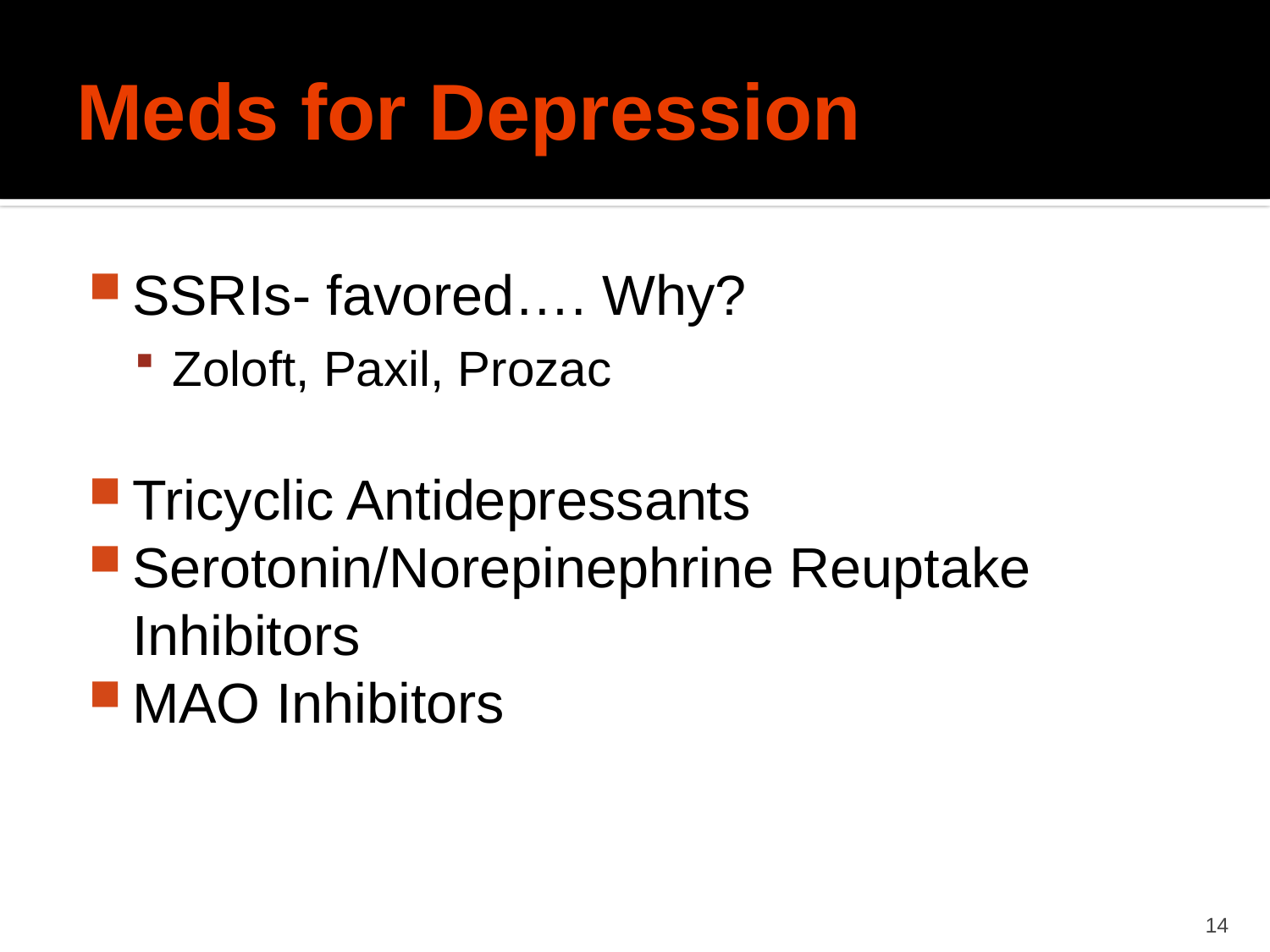

# Meds for Depression
SSRIs- favored…. Why?
Zoloft, Paxil, Prozac

Tricyclic Antidepressants
Serotonin/Norepinephrine Reuptake Inhibitors
MAO Inhibitors
14